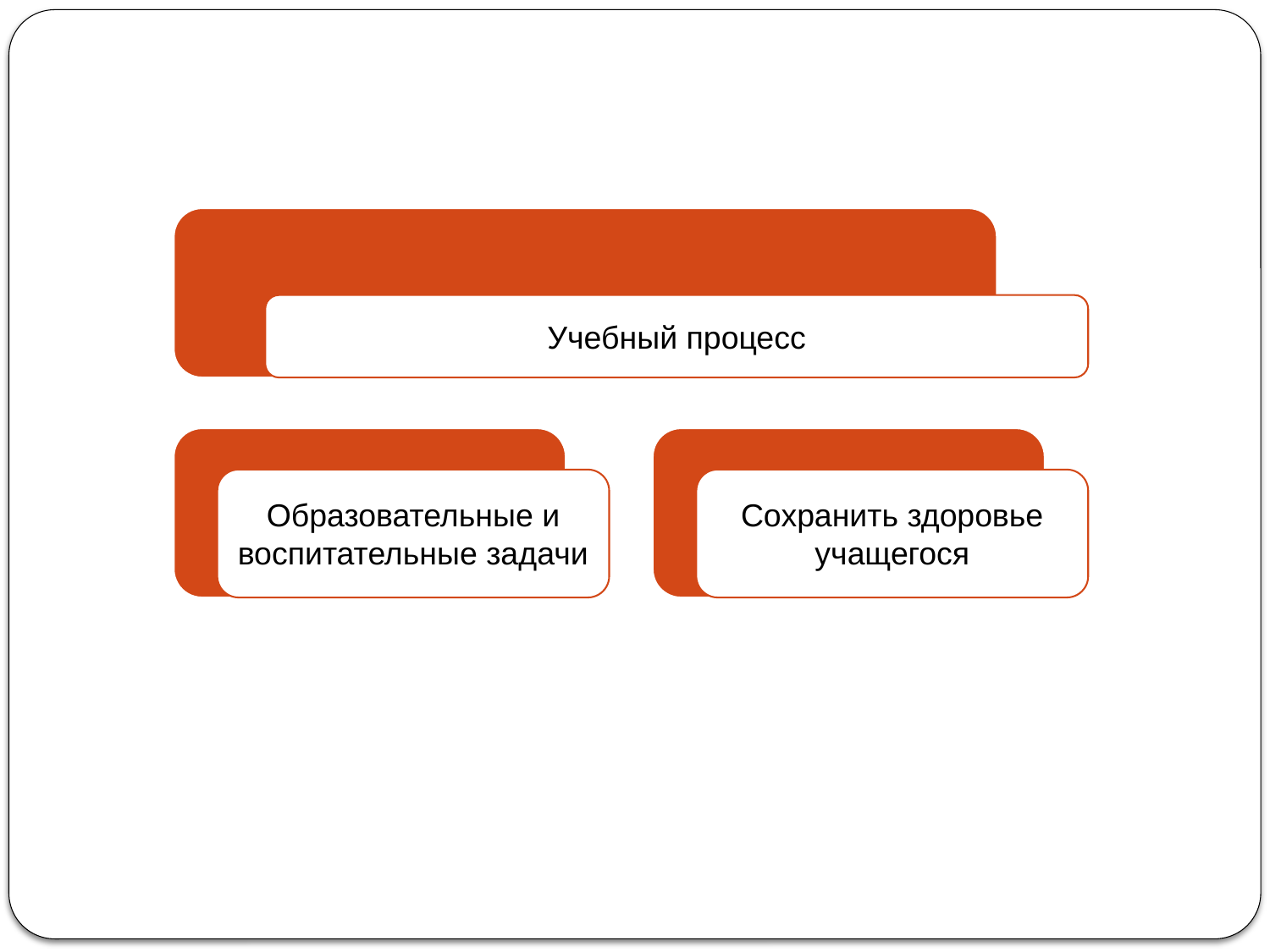

Учебный процесс
Образовательные и воспитательные задачи
Сохранить здоровье учащегося